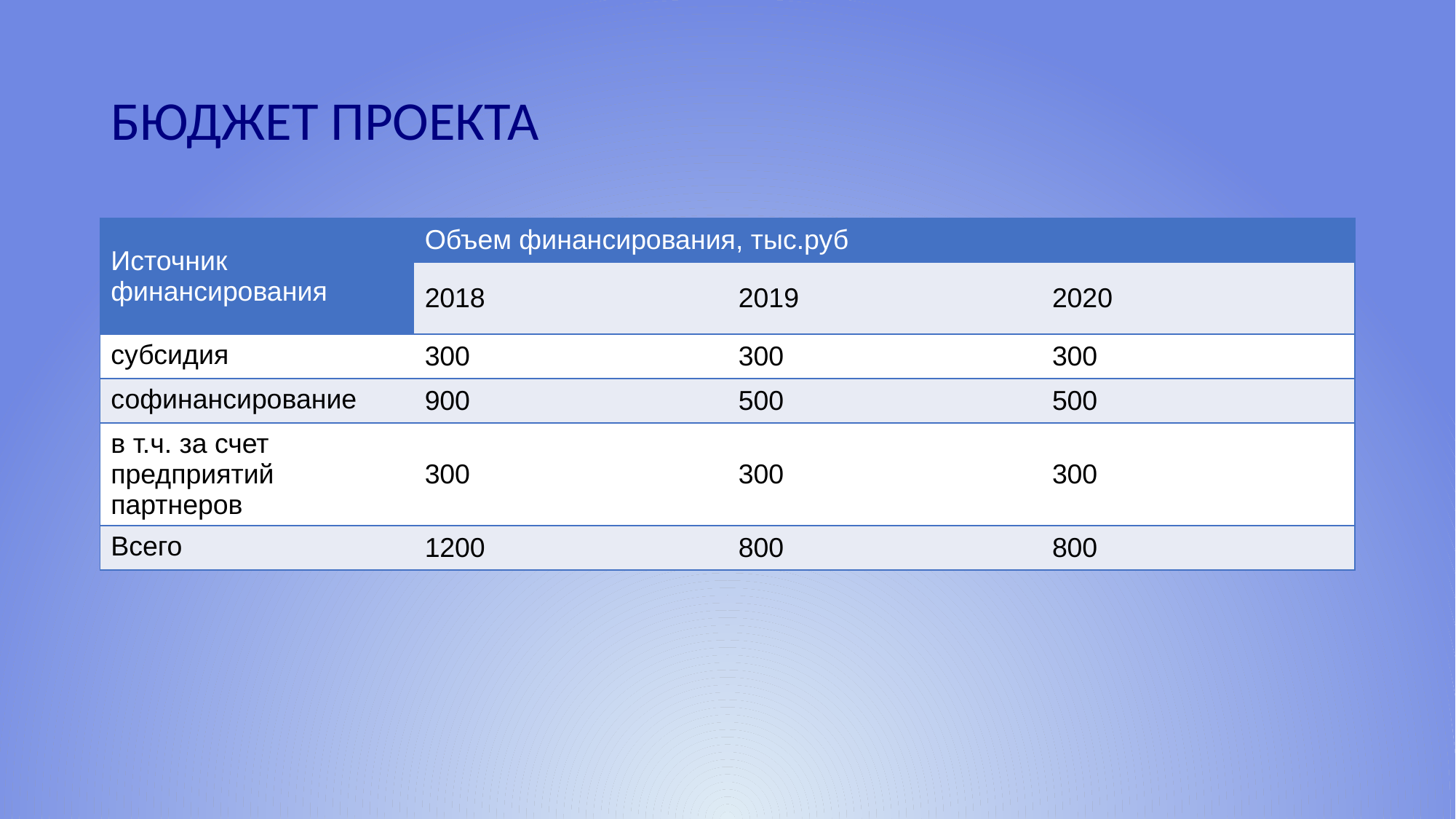

# Бюджет ПРОЕКТА
| Источник финансирования | Объем финансирования, тыс.руб |  |  |
| --- | --- | --- | --- |
|  | 2018 | 2019 | 2020 |
| субсидия | 300 | 300 | 300 |
| софинансирование | 900 | 500 | 500 |
| в т.ч. за счет предприятий партнеров | 300 | 300 | 300 |
| Всего | 1200 | 800 | 800 |